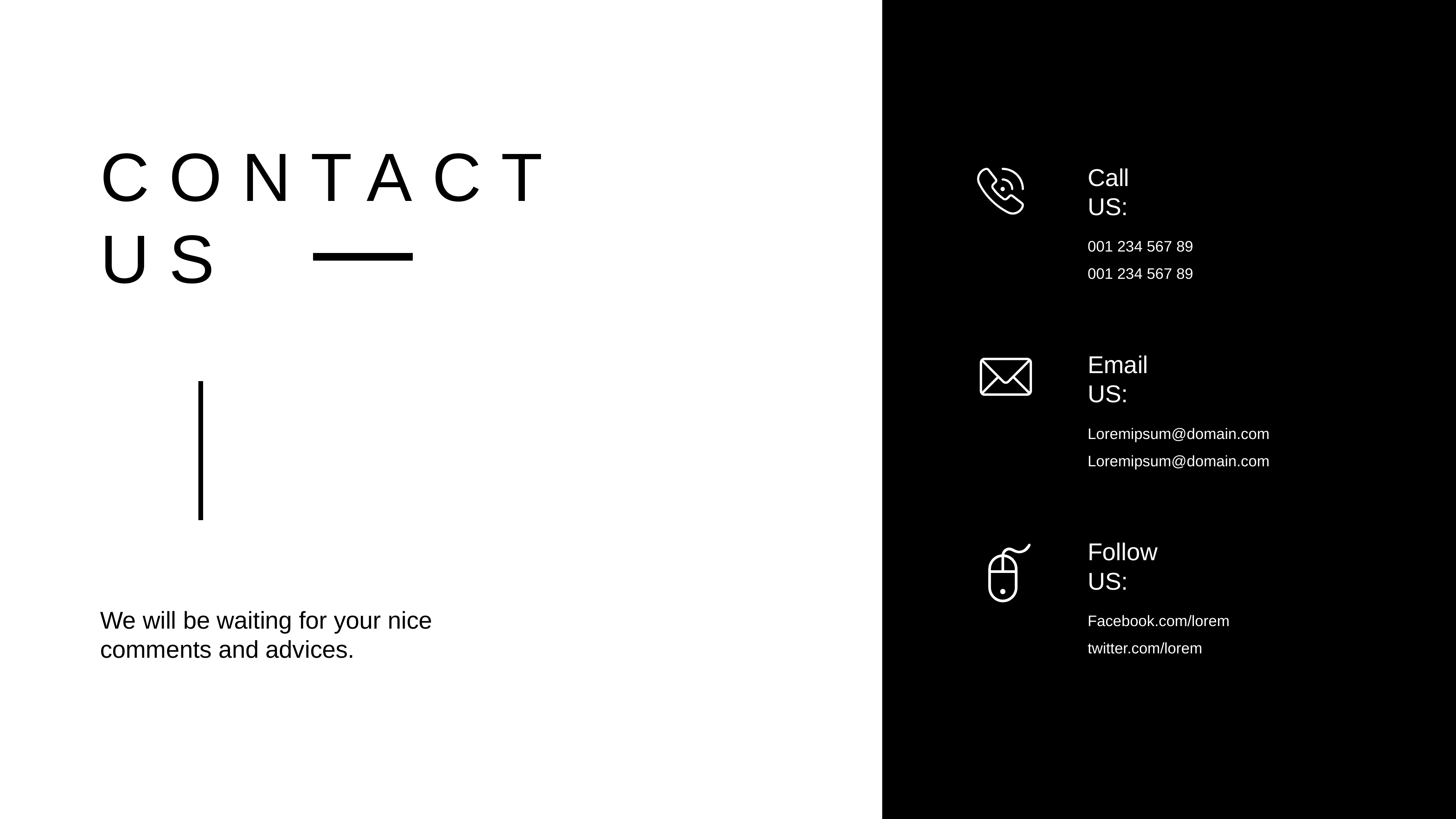

Contact
us
Call
US:
001 234 567 89
001 234 567 89

Email
US:
Loremipsum@domain.com
Loremipsum@domain.com

Follow
US:
Facebook.com/lorem
twitter.com/lorem

We will be waiting for your nice comments and advices.